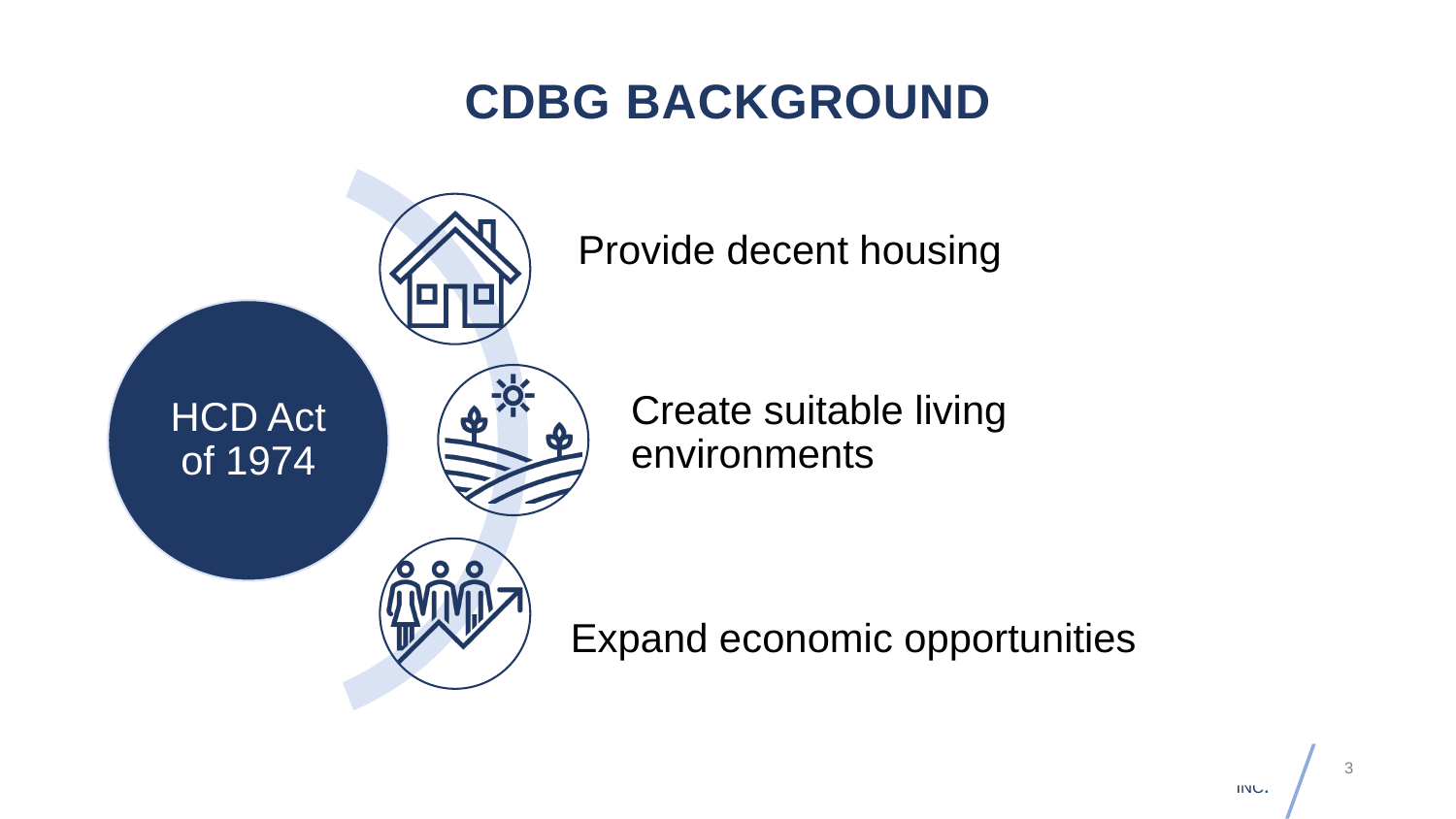

CDBG Background
HCD Act of 1974
Provide decent housing
Create suitable living environments
Expand economic opportunities